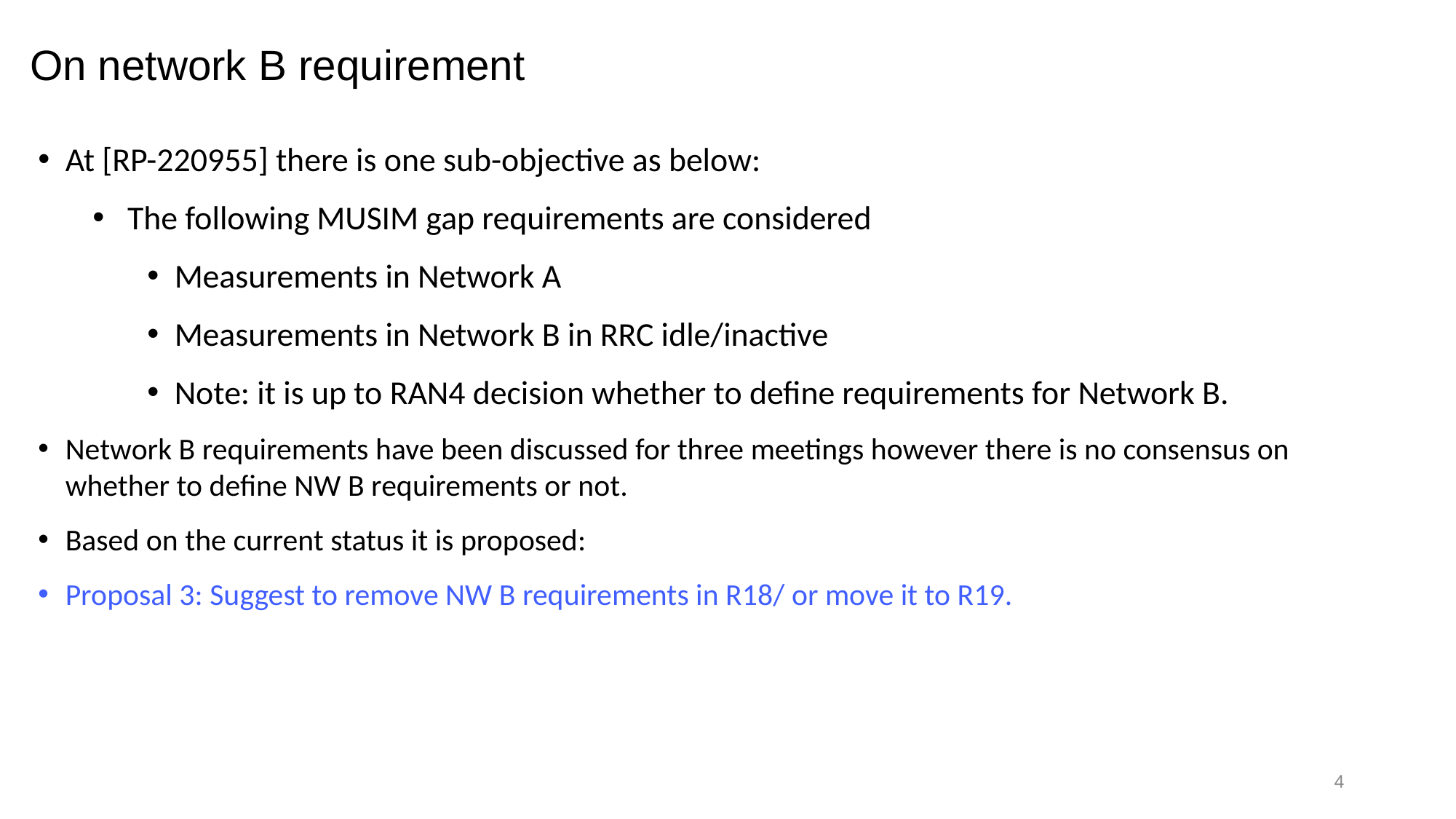

# On network B requirement
At [RP-220955] there is one sub-objective as below:
 The following MUSIM gap requirements are considered
Measurements in Network A
Measurements in Network B in RRC idle/inactive
Note: it is up to RAN4 decision whether to define requirements for Network B.
Network B requirements have been discussed for three meetings however there is no consensus on whether to define NW B requirements or not.
Based on the current status it is proposed:
Proposal 3: Suggest to remove NW B requirements in R18/ or move it to R19.

4